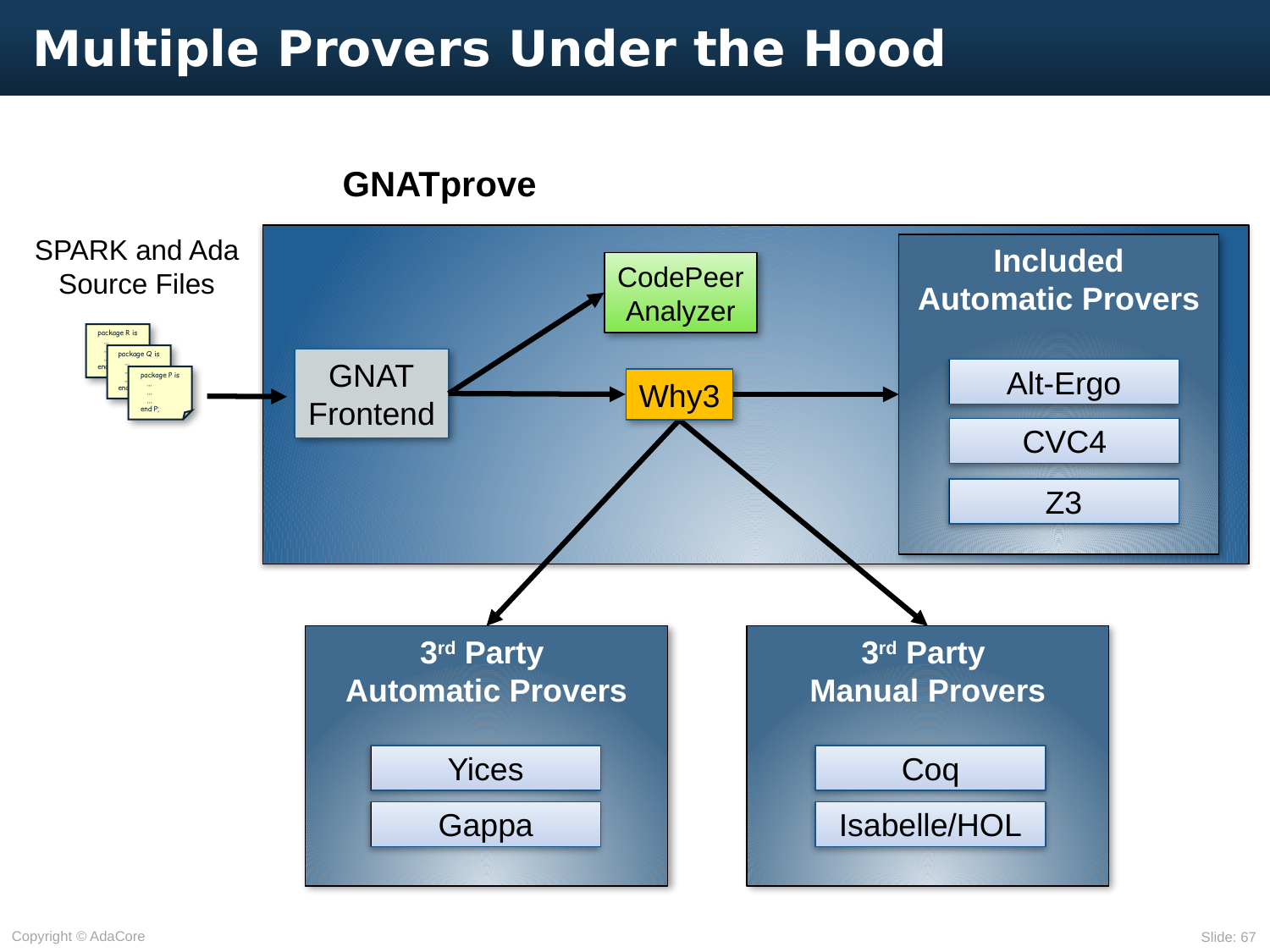

# Multiple Provers Under the Hood
GNATprove

Included
Automatic Provers
Alt-Ergo
CVC4
Z3
CodePeer
Analyzer
GNAT
Frontend
Why3
3rd Party
Automatic Provers
Yices
Gappa
3rd Party
Manual Provers
Coq
Isabelle/HOL
SPARK and Ada
Source Files
package R is
   ...
   ...
   ...
end R;
package Q is
   ...
   ...
   ...
end Q;
package P is
   ...
   ...
   ...
end P;